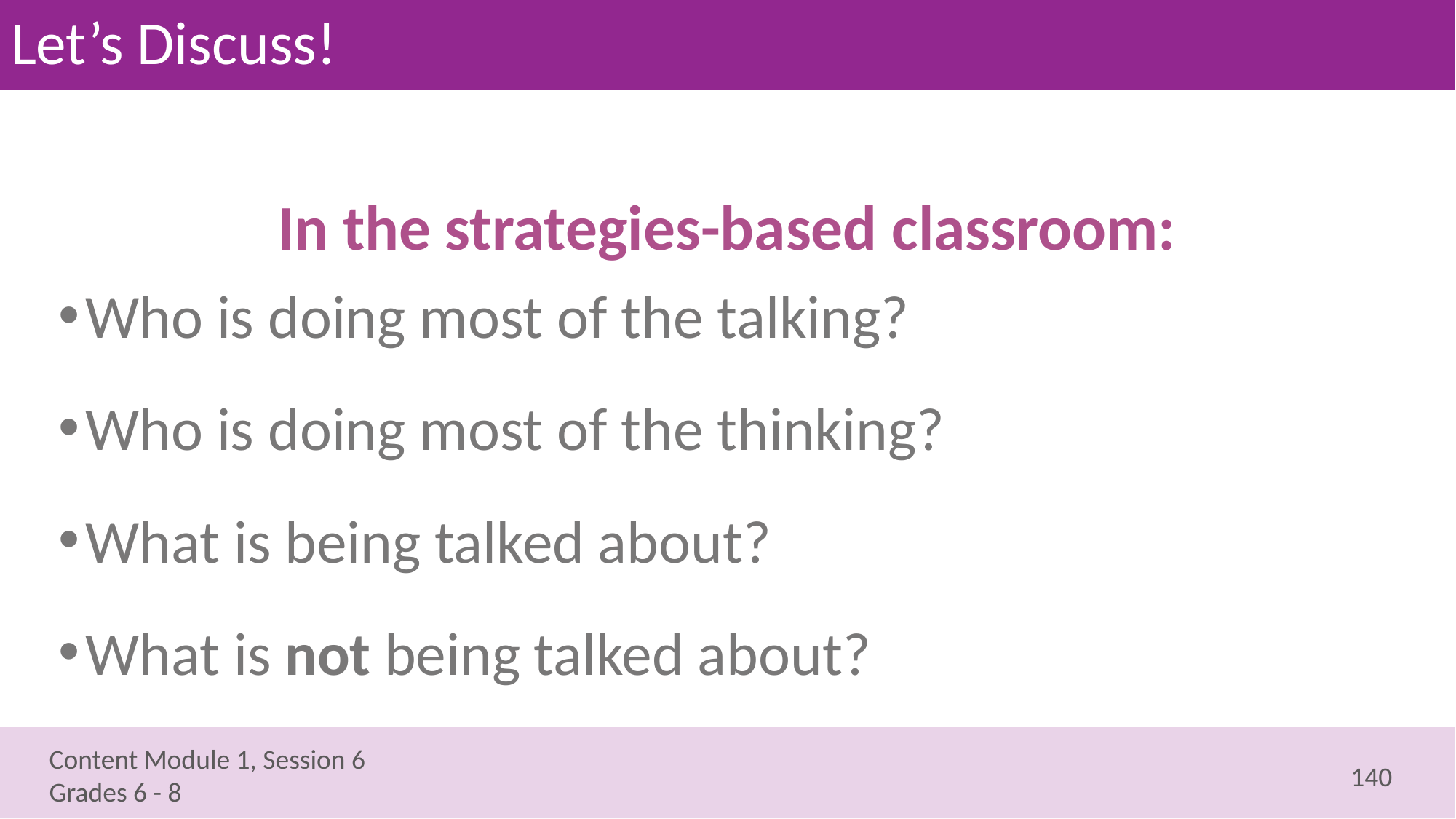

# Let’s Discuss!
In the strategies-based classroom:
Who is doing most of the talking?

Who is doing most of the thinking?

What is being talked about?

What is not being talked about?
140